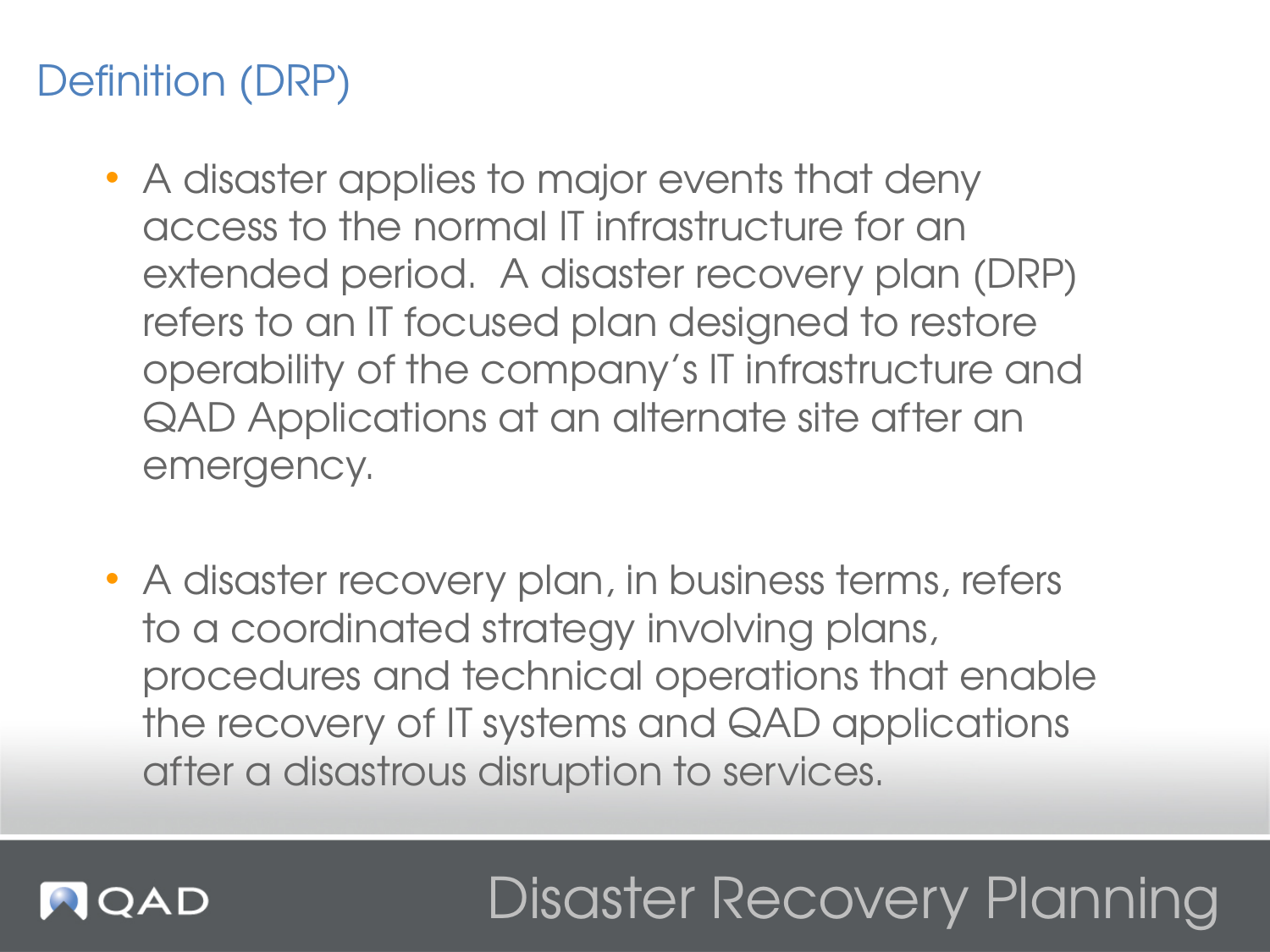

Definition (DRP)
A disaster applies to major events that deny access to the normal IT infrastructure for an extended period.  A disaster recovery plan (DRP) refers to an IT focused plan designed to restore operability of the company’s IT infrastructure and QAD Applications at an alternate site after an emergency.
A disaster recovery plan, in business terms, refers to a coordinated strategy involving plans, procedures and technical operations that enable the recovery of IT systems and QAD applications after a disastrous disruption to services.

# Disaster Recovery Planning